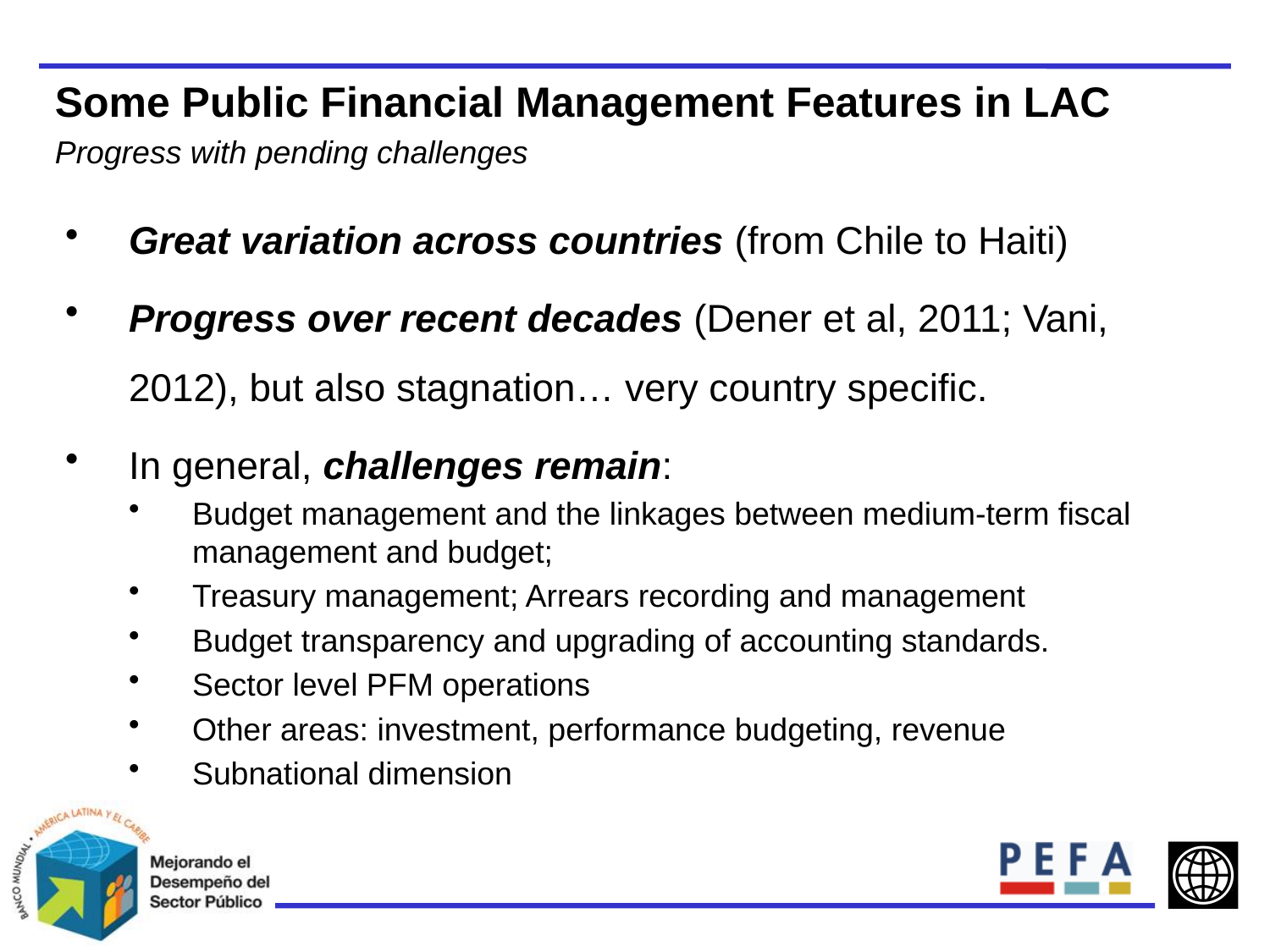

Some Public Financial Management Features in LAC
Progress with pending challenges
Great variation across countries (from Chile to Haiti)
Progress over recent decades (Dener et al, 2011; Vani, 2012), but also stagnation… very country specific.
In general, challenges remain:
Budget management and the linkages between medium-term fiscal management and budget;
Treasury management; Arrears recording and management
Budget transparency and upgrading of accounting standards.
Sector level PFM operations
Other areas: investment, performance budgeting, revenue
Subnational dimension